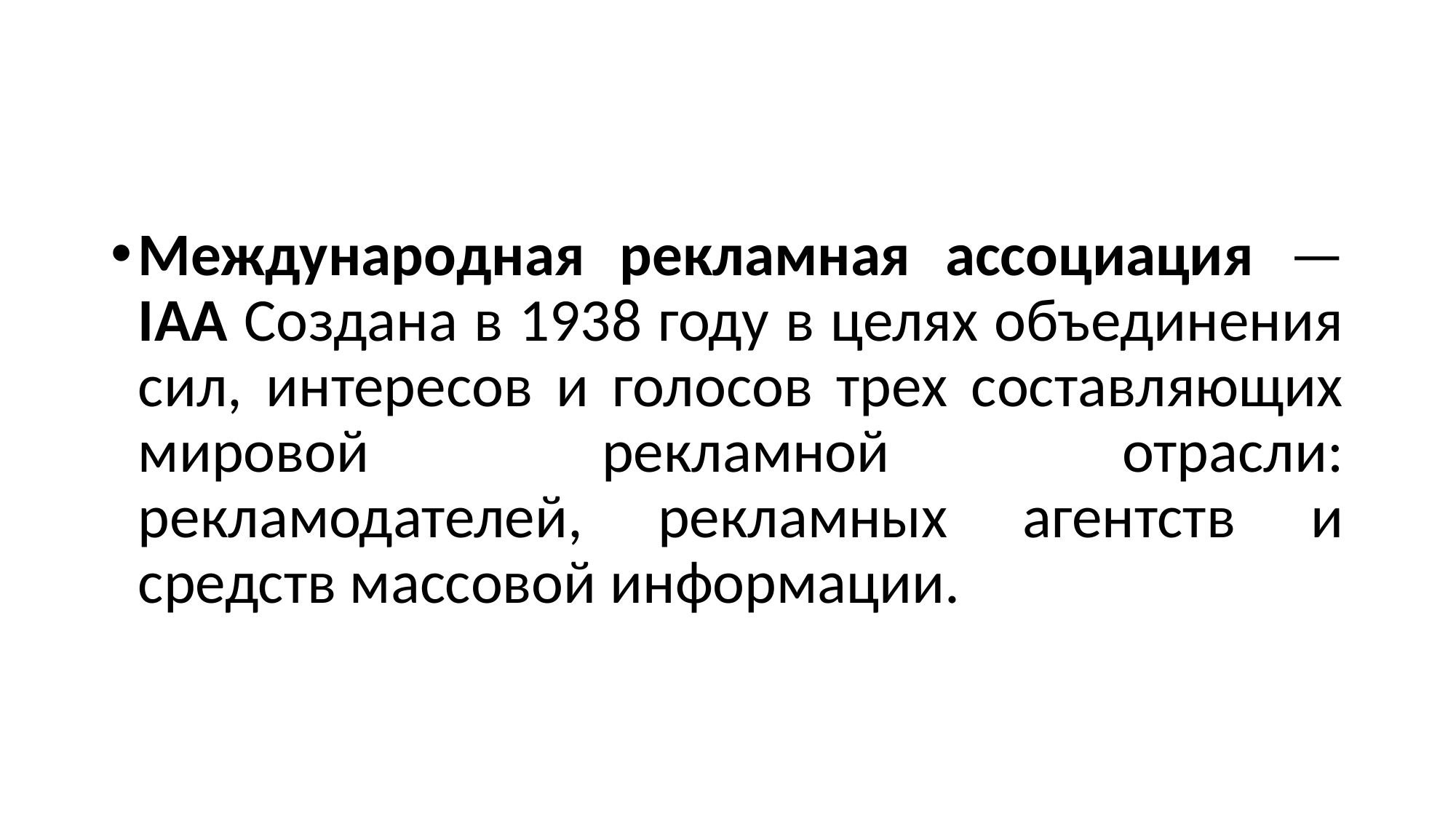

Международная рекламная ассоциация — IАА Создана в 1938 году в целях объединения сил, интересов и голосов трех составляющих мировой рекламной отрасли: рекламодателей, рекламных агентств и средств массовой информации.